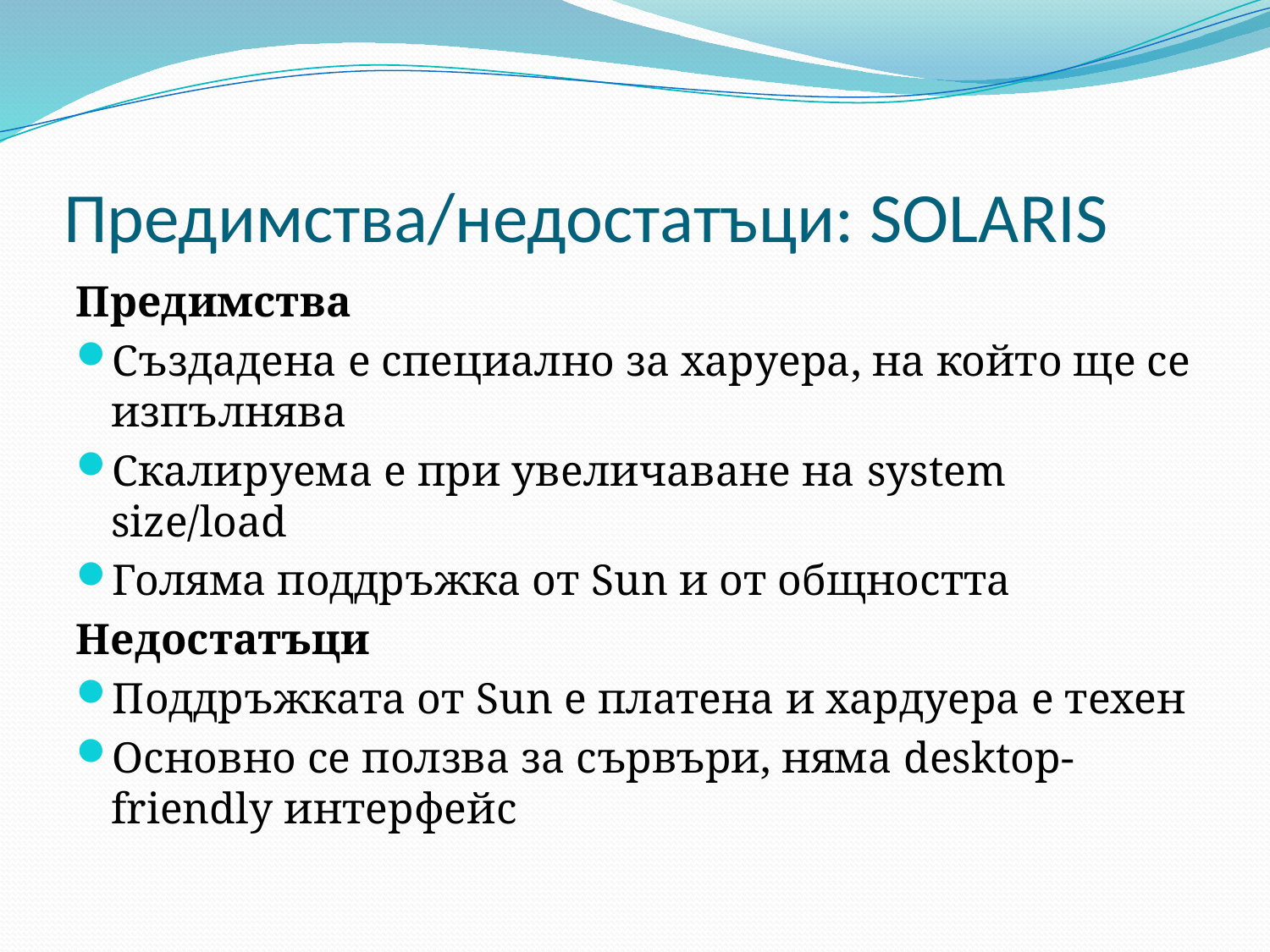

# Предимства/недостатъци: SOLARIS
Предимства
Създадена е специално за харуера, на който ще се изпълнява
Скалируема е при увеличаване на system size/load
Голяма поддръжка от Sun и от общността
Недостатъци
Поддръжката от Sun е платена и хардуера е техен
Основно се ползва за сървъри, няма desktop-friendly интерфейс